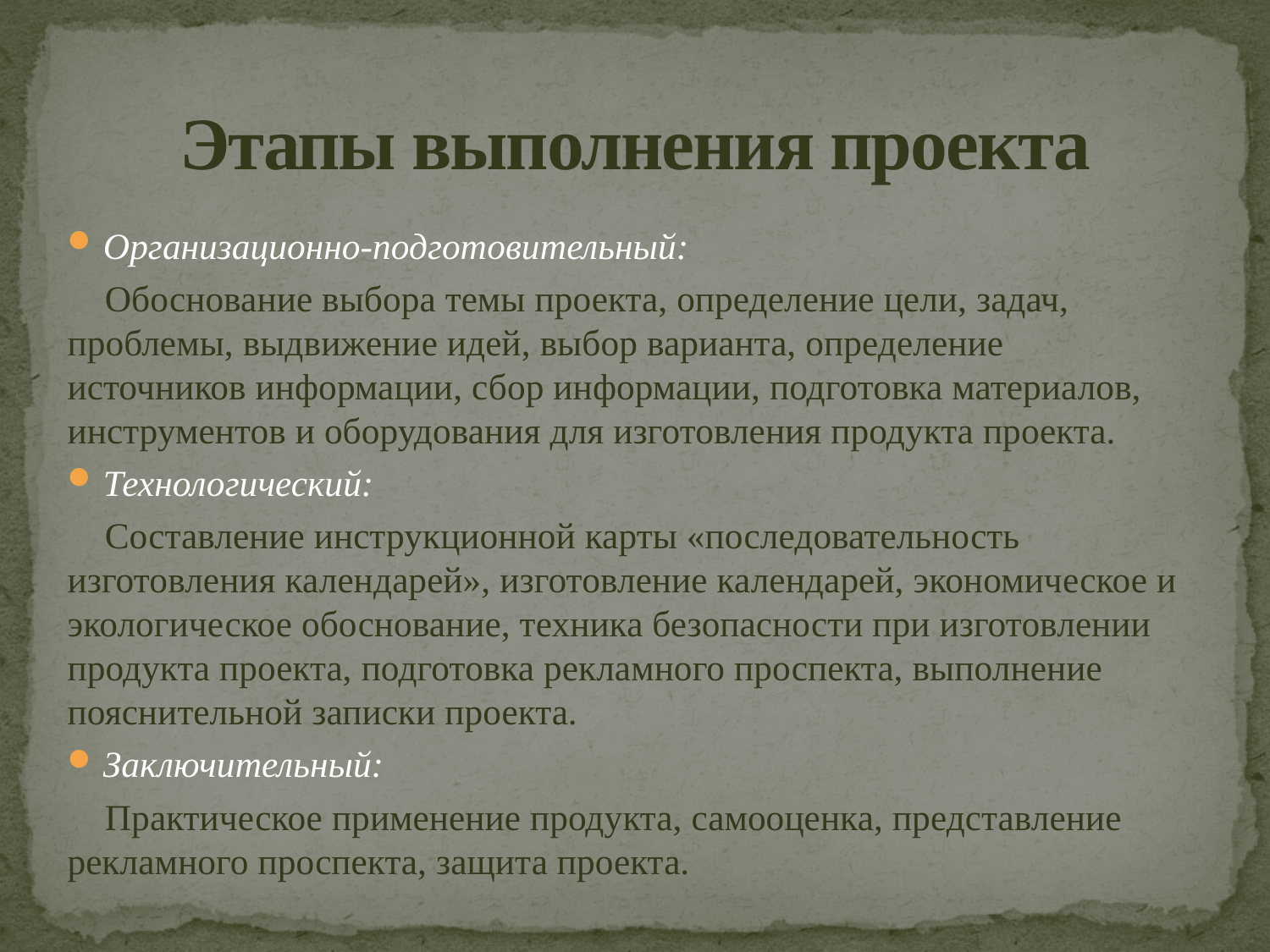

# Этапы выполнения проекта
Организационно-подготовительный:
    Обоснование выбора темы проекта, определение цели, задач, проблемы, выдвижение идей, выбор варианта, определение источников информации, сбор информации, подготовка материалов, инструментов и оборудования для изготовления продукта проекта.
Технологический:
    Составление инструкционной карты «последовательность изготовления календарей», изготовление календарей, экономическое и экологическое обоснование, техника безопасности при изготовлении продукта проекта, подготовка рекламного проспекта, выполнение пояснительной записки проекта.
Заключительный:
    Практическое применение продукта, самооценка, представление рекламного проспекта, защита проекта.